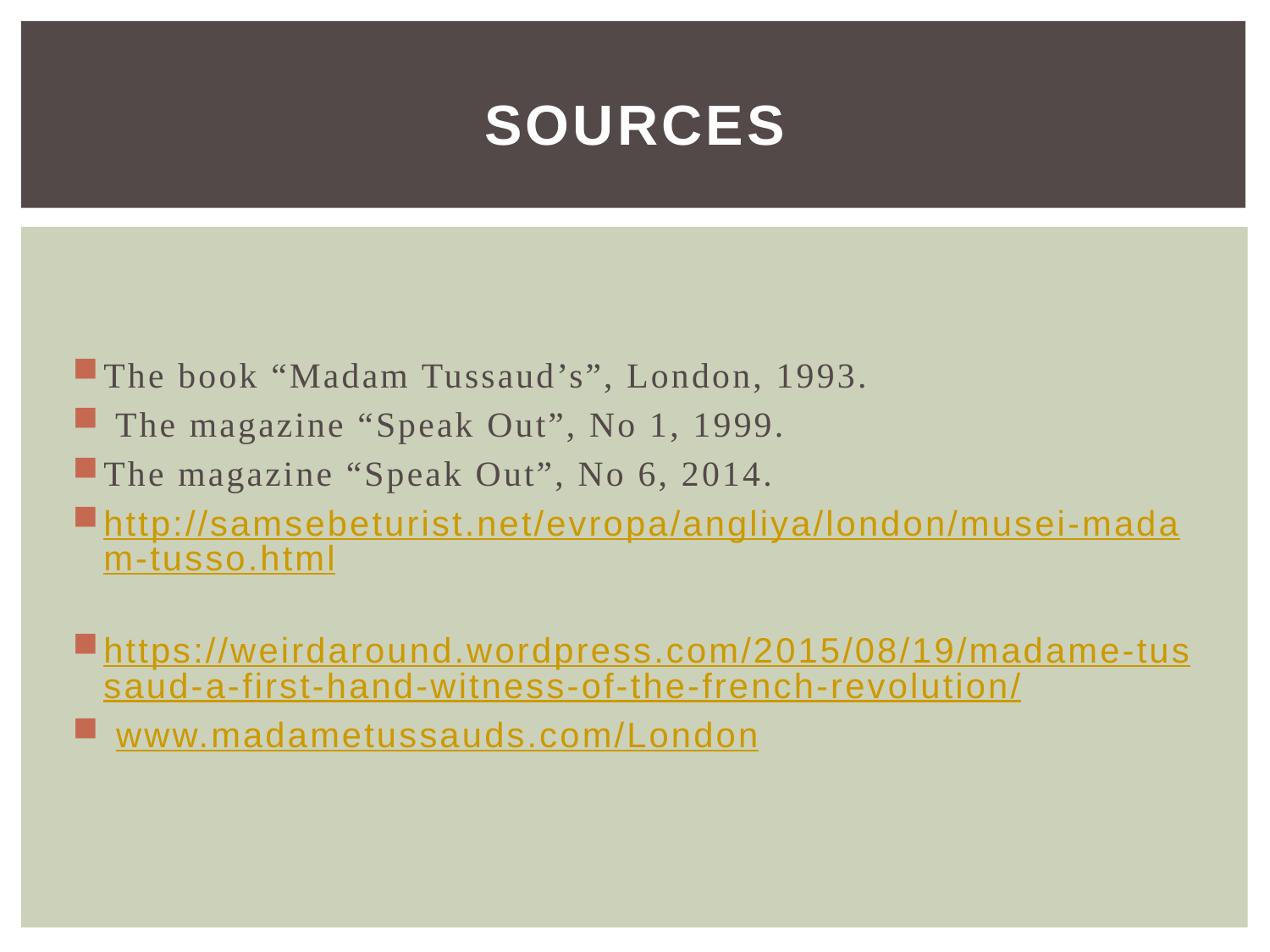

# Sources
The book “Madam Tussaud’s”, London, 1993.
 The magazine “Speak Out”, No 1, 1999.
The magazine “Speak Out”, No 6, 2014.
http://samsebeturist.net/evropa/angliya/london/musei-madam-tusso.html
https://weirdaround.wordpress.com/2015/08/19/madame-tussaud-a-first-hand-witness-of-the-french-revolution/
 www.madametussauds.com/London